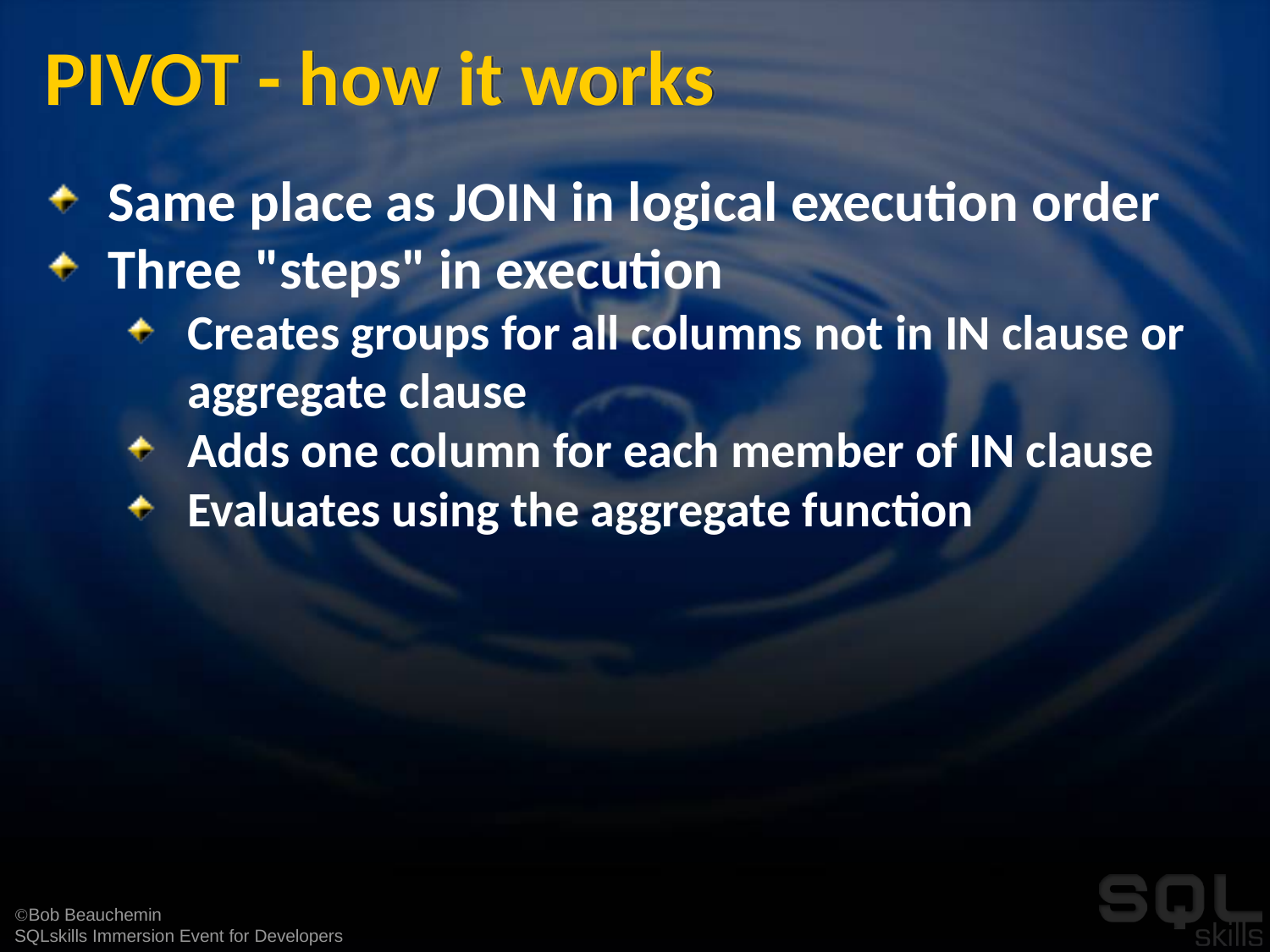

# PIVOT - how it works
Same place as JOIN in logical execution order
Three "steps" in execution
Creates groups for all columns not in IN clause or aggregate clause
Adds one column for each member of IN clause
Evaluates using the aggregate function